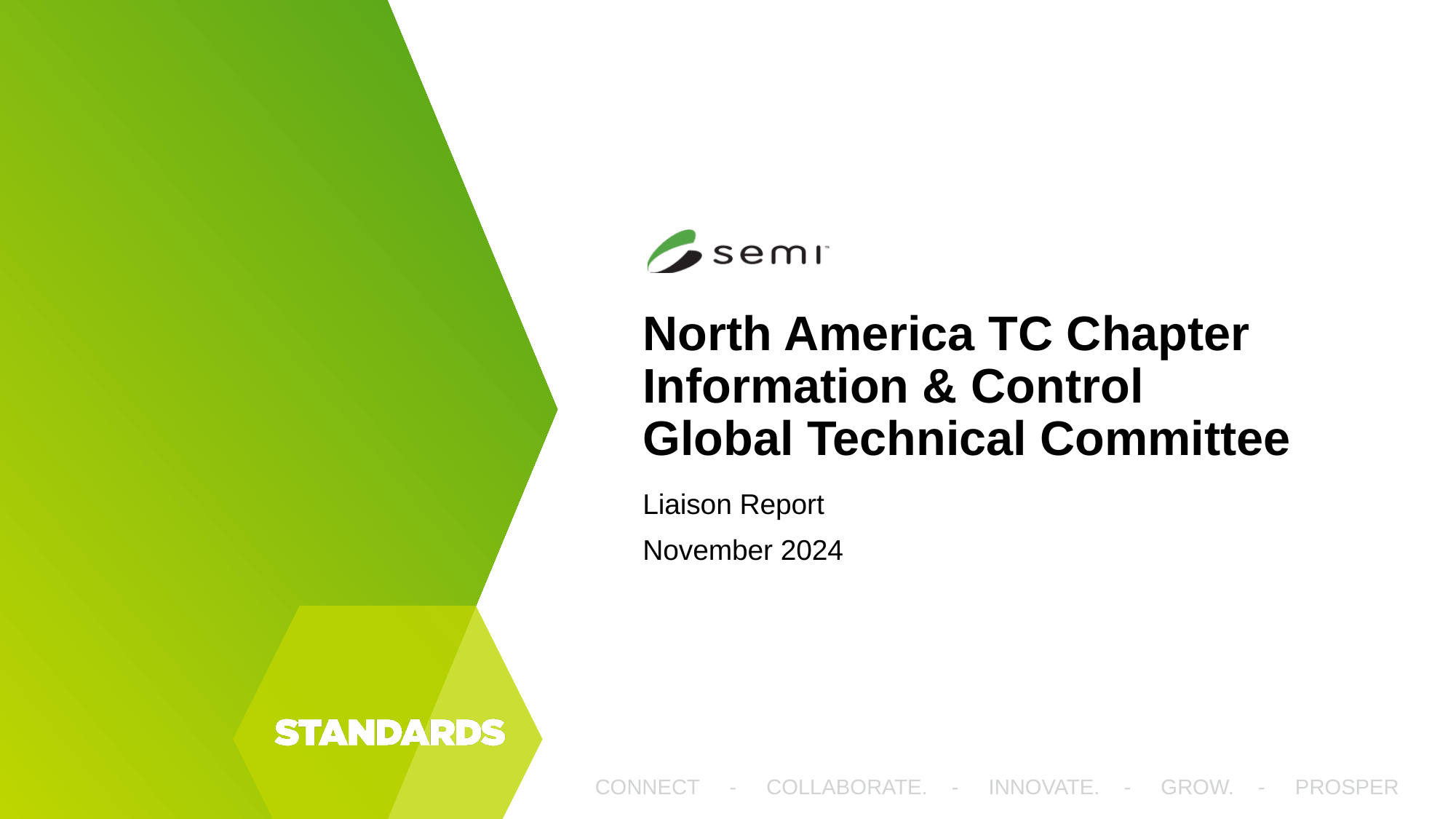

# North America TC Chapter Information & Control Global Technical Committee
Liaison Report
November 2024